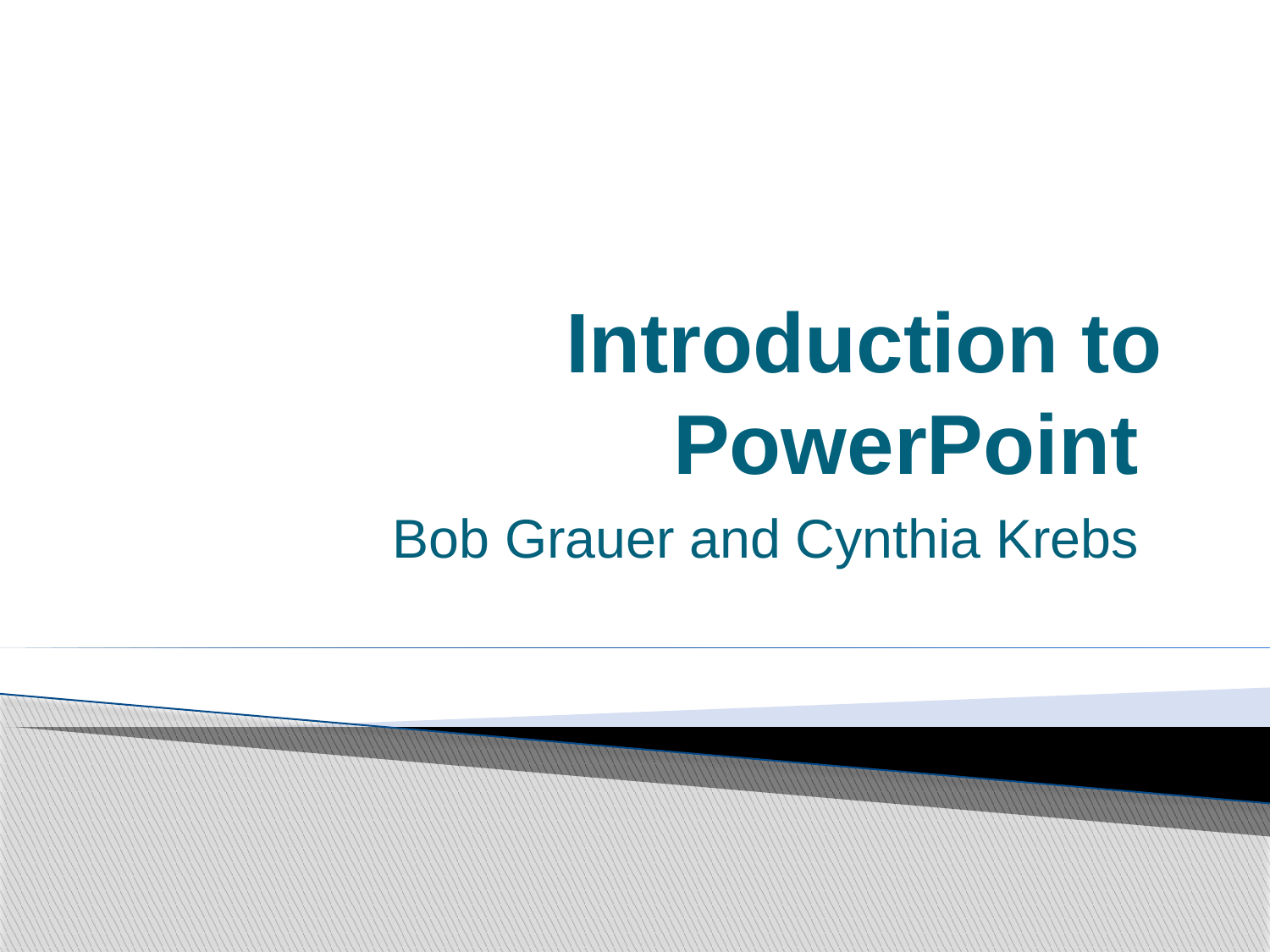

# Introduction to PowerPoint
Bob Grauer and Cynthia Krebs